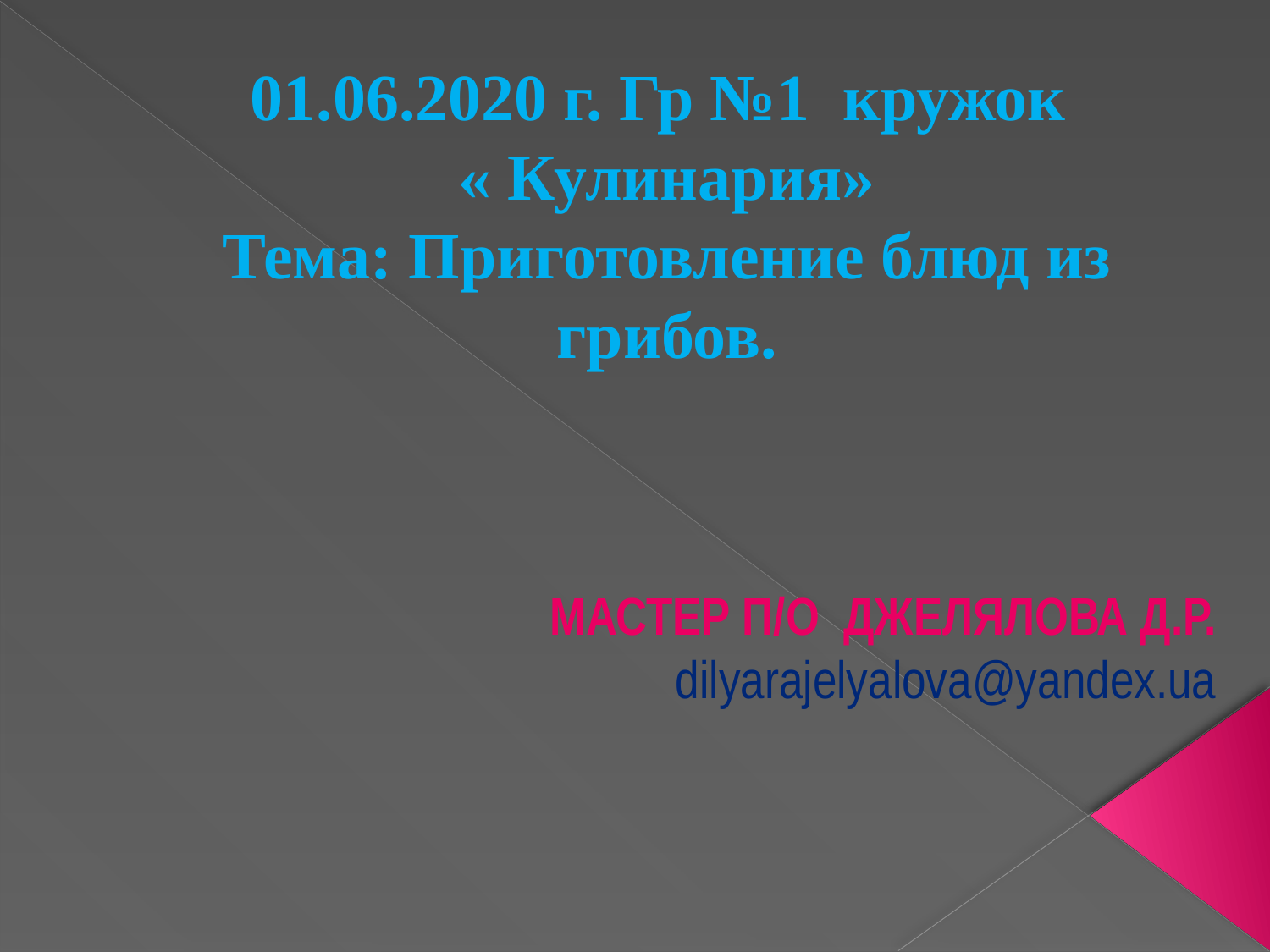

# 01.06.2020 г. Гр №1  кружок « Кулинария» Тема: Приготовление блюд из грибов.
МАСТЕР П/О  ДЖЕЛЯЛОВА Д.Р. dilyarajelyalova@yandex.ua